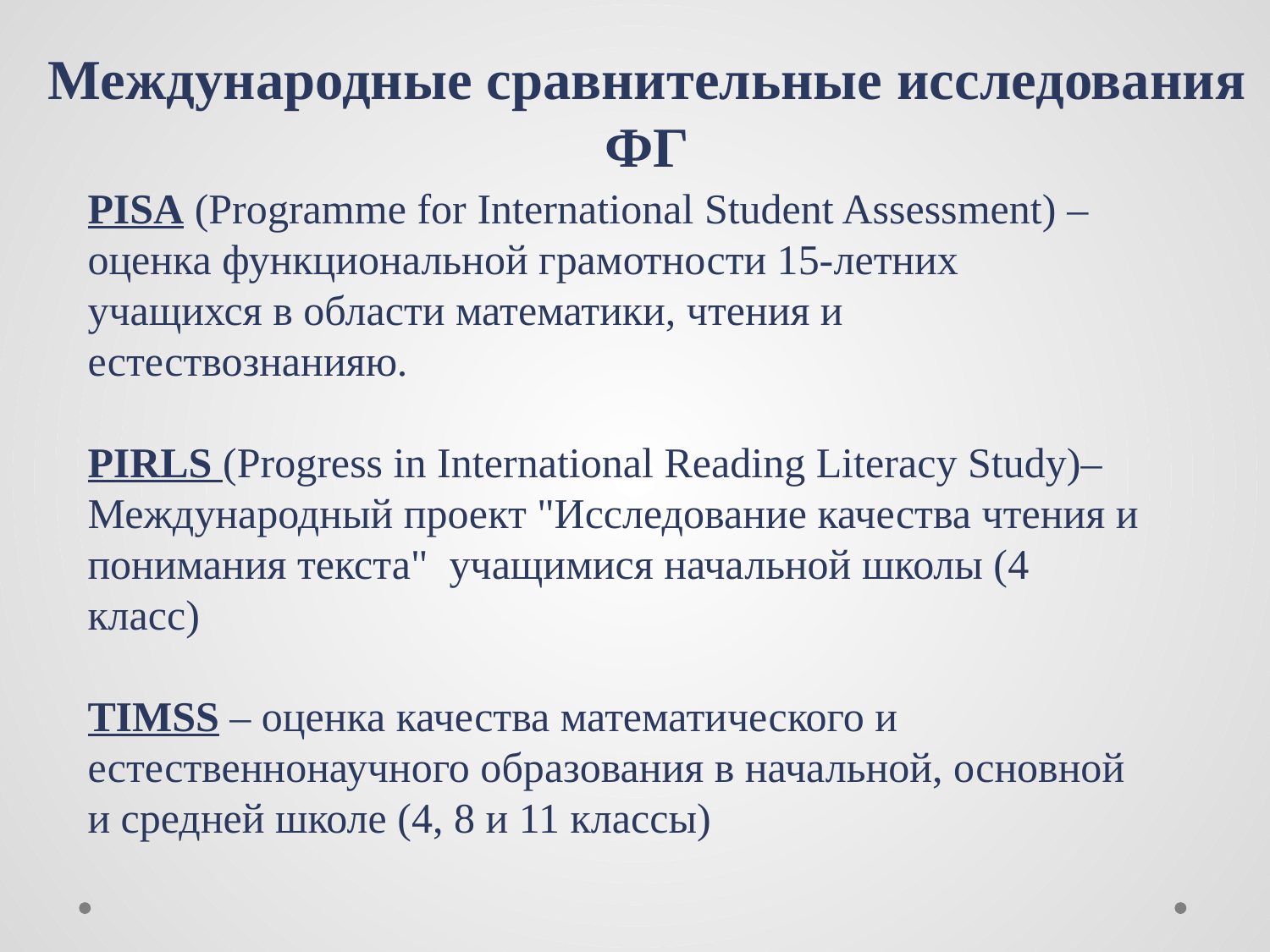

Международные сравнительные исследования ФГ

# PISA (Programme for International Student Assessment) – оценка функциональной грамотности 15-летних учащихся в области математики, чтения и естествознанияю. PIRLS (Progress in International Reading Literacy Study)– Международный проект "Исследование качества чтения и понимания текста"  учащимися начальной школы (4 класс)   TIMSS – оценка качества математического и естественнонаучного образования в начальной, основной и средней школе (4, 8 и 11 классы)